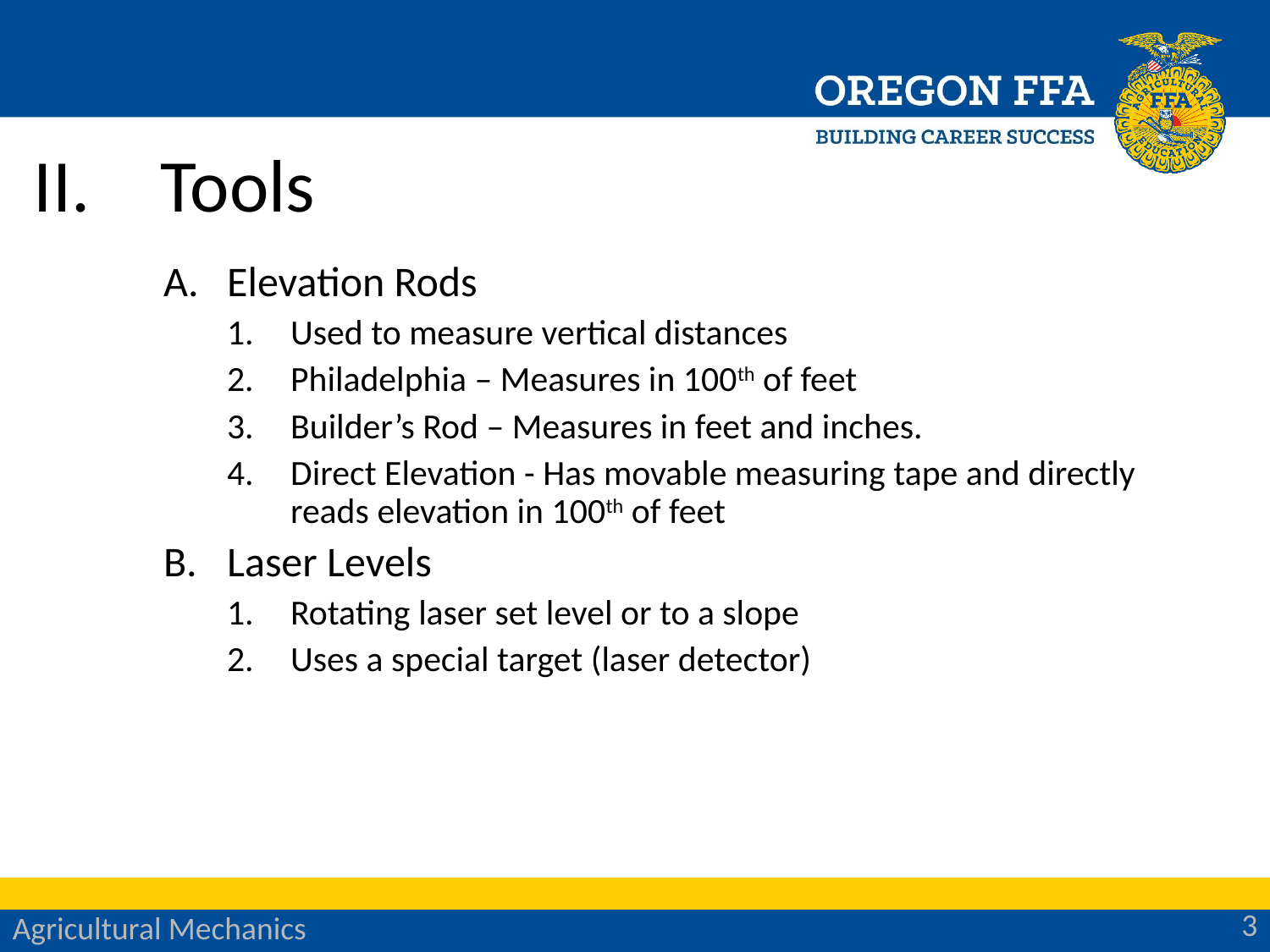

# Tools
Elevation Rods
Used to measure vertical distances
Philadelphia – Measures in 100th of feet
Builder’s Rod – Measures in feet and inches.
Direct Elevation - Has movable measuring tape and directly reads elevation in 100th of feet
Laser Levels
Rotating laser set level or to a slope
Uses a special target (laser detector)
3
Agricultural Mechanics